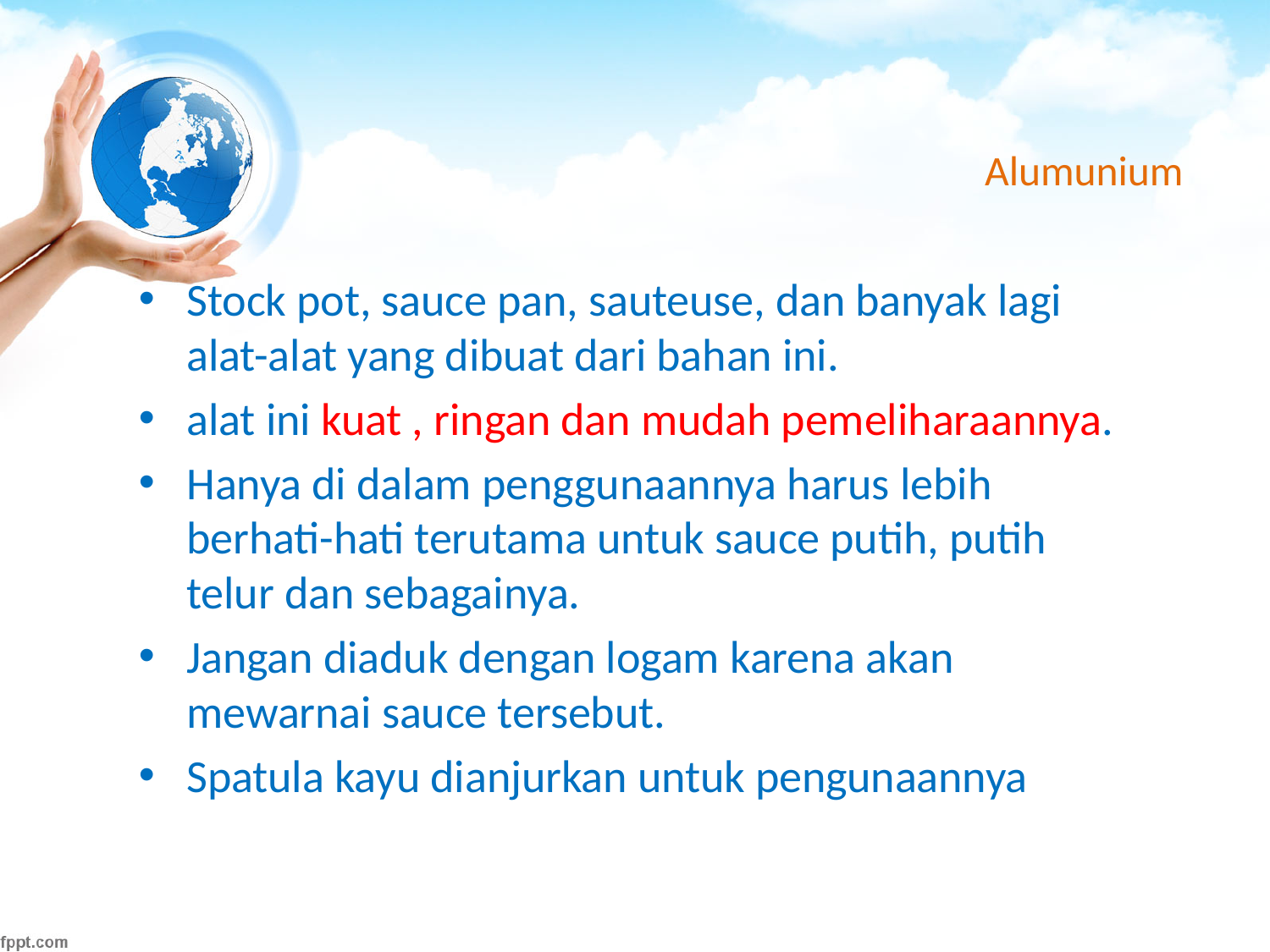

# Alumunium
Stock pot, sauce pan, sauteuse, dan banyak lagi alat-alat yang dibuat dari bahan ini.
alat ini kuat , ringan dan mudah pemeliharaannya.
Hanya di dalam penggunaannya harus lebih berhati-hati terutama untuk sauce putih, putih telur dan sebagainya.
Jangan diaduk dengan logam karena akan mewarnai sauce tersebut.
Spatula kayu dianjurkan untuk pengunaannya